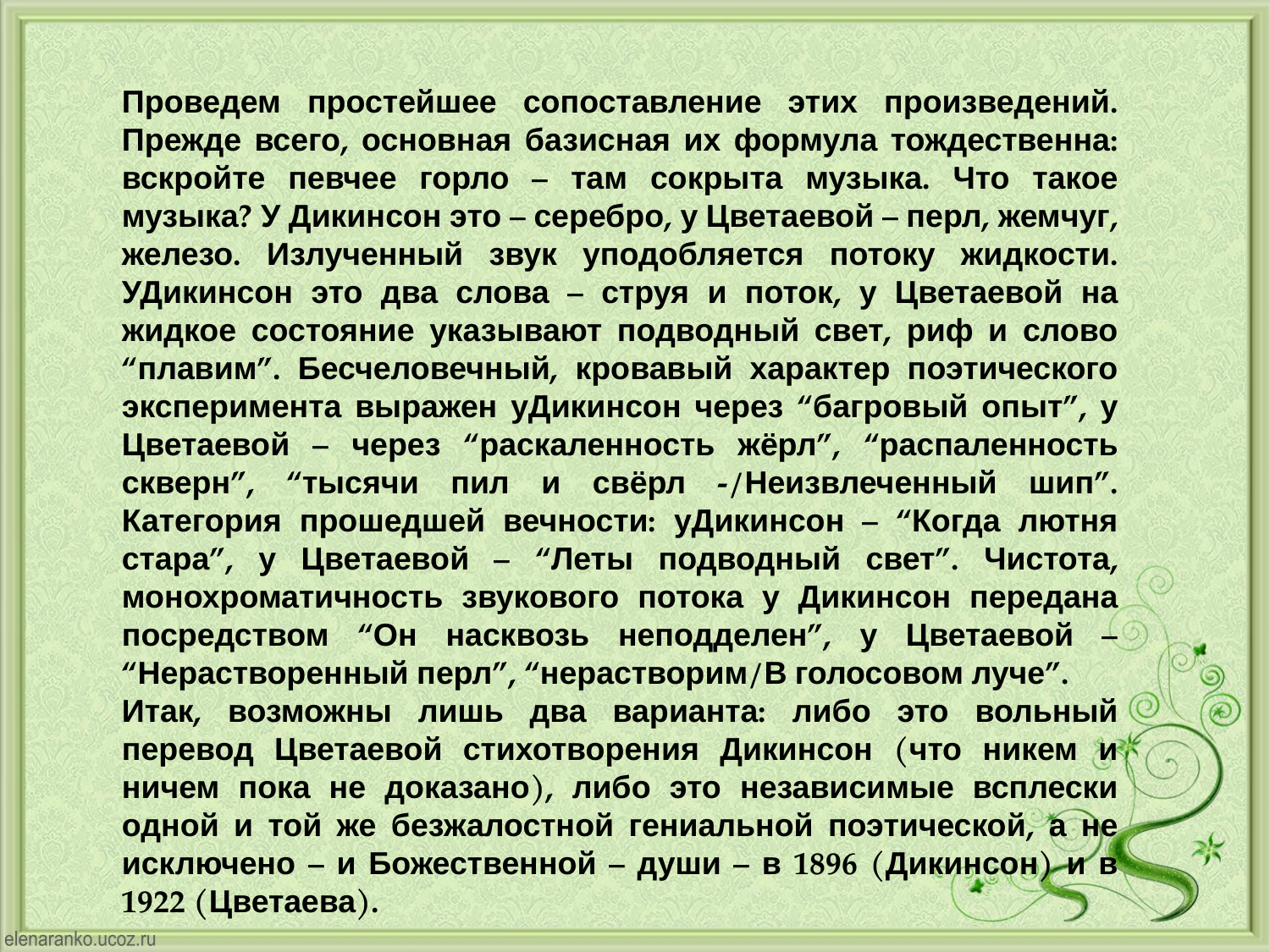

#
Проведем простейшее сопоставление этих произведений. Прежде всего, основная базисная их формула тождественна: вскройте певчее горло – там сокрыта музыка. Что такое музыка? У Дикинсон это – серебро, у Цветаевой – перл, жемчуг, железо. Излученный звук уподобляется потоку жидкости. УДикинсон это два слова – струя и поток, у Цветаевой на жидкое состояние указывают подводный свет, риф и слово “плавим”. Бесчеловечный, кровавый характер поэтического эксперимента выражен уДикинсон через “багровый опыт”, у Цветаевой – через “раскаленность жёрл”, “распаленность скверн”, “тысячи пил и свёрл -/Неизвлеченный шип”. Категория прошедшей вечности: уДикинсон – “Когда лютня стара”, у Цветаевой – “Леты подводный свет”. Чистота, монохроматичность звукового потока у Дикинсон передана посредством “Он насквозь неподделен”, у Цветаевой – “Нерастворенный перл”, “нерастворим/В голосовом луче”.
Итак, возможны лишь два варианта: либо это вольный перевод Цветаевой стихотворения Дикинсон (что никем и ничем пока не доказано), либо это независимые всплески одной и той же безжалостной гениальной поэтической, а не исключено – и Божественной – души – в 1896 (Дикинсон) и в 1922 (Цветаева).